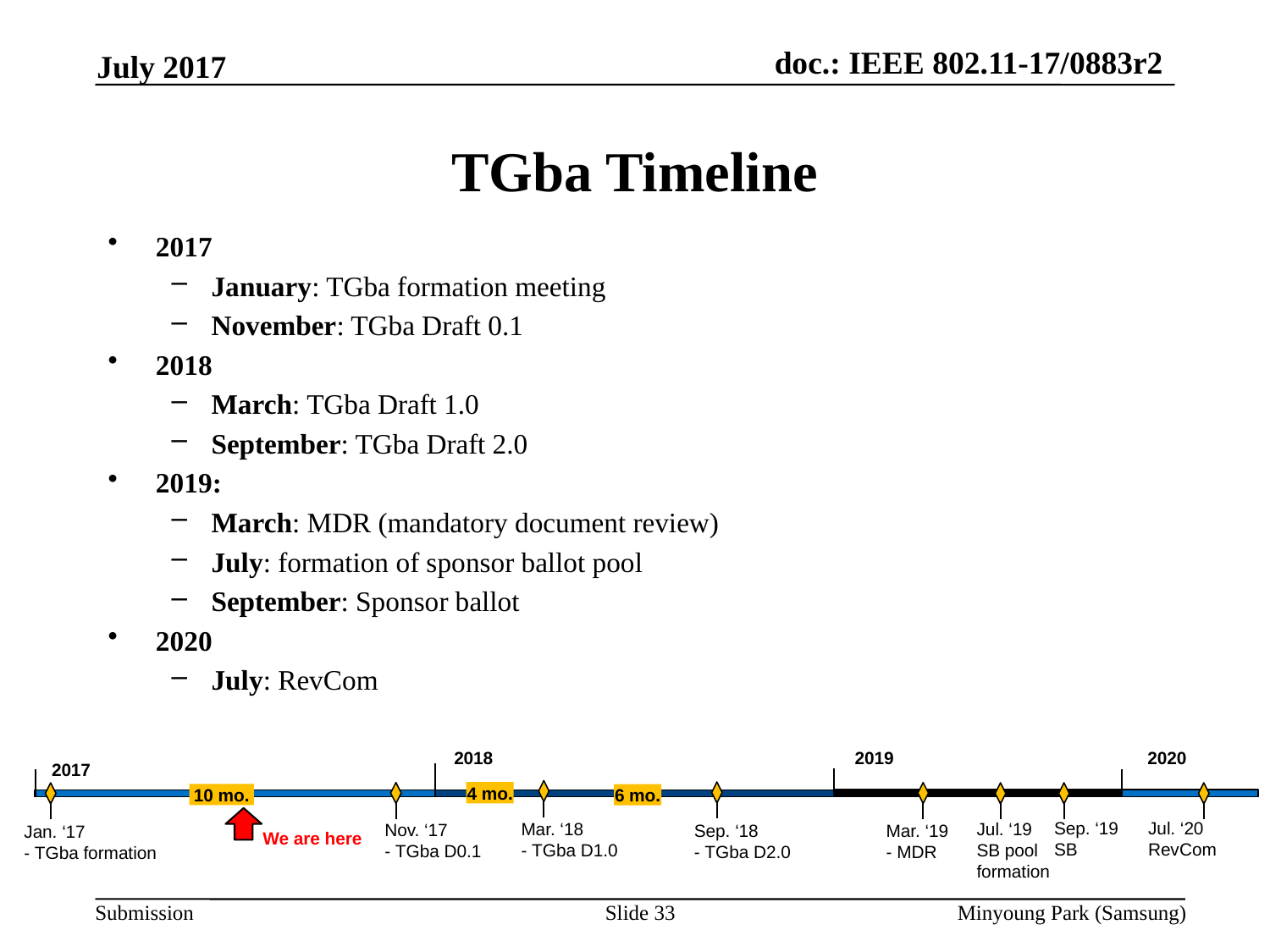

July 2017
# TGba Timeline
2017
January: TGba formation meeting
November: TGba Draft 0.1
2018
March: TGba Draft 1.0
September: TGba Draft 2.0
2019:
March: MDR (mandatory document review)
July: formation of sponsor ballot pool
September: Sponsor ballot
2020
July: RevCom
2018
2020
2019
2017

4 mo.

10 mo.
6 mo.

Sep. ‘19
SB
Jul. ‘20
RevCom
Jul. ‘19
SB pool
formation
Mar. ‘18
- TGba D1.0
Nov. ‘17
- TGba D0.1
Sep. ‘18
- TGba D2.0
Mar. ‘19
- MDR
Jan. ‘17
- TGba formation

We are here
Slide 33
Minyoung Park (Samsung)